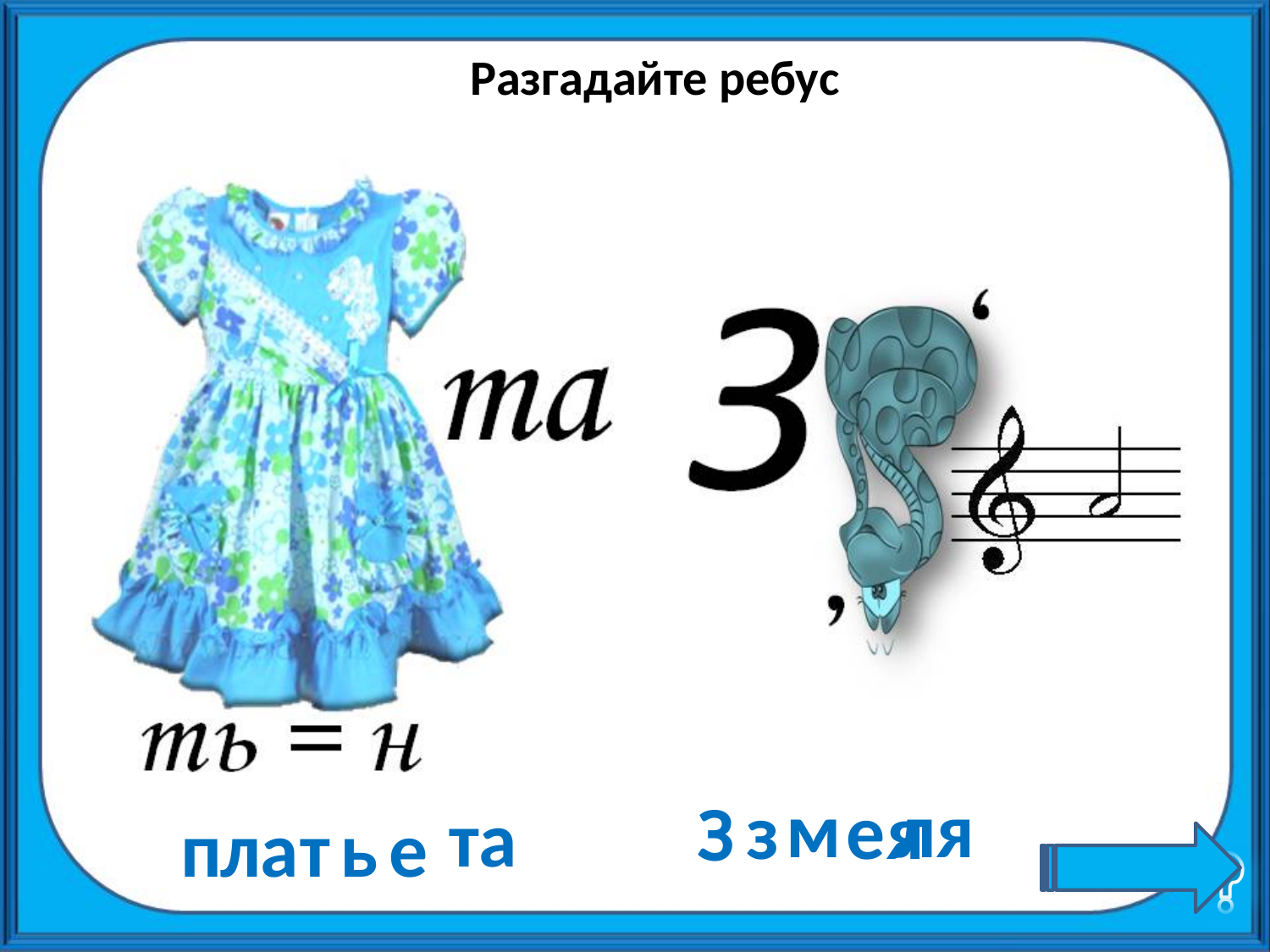

н
Разгадайте ребус
м
ля
з
е
я
З
т
а
п
л
а
т
ь
е